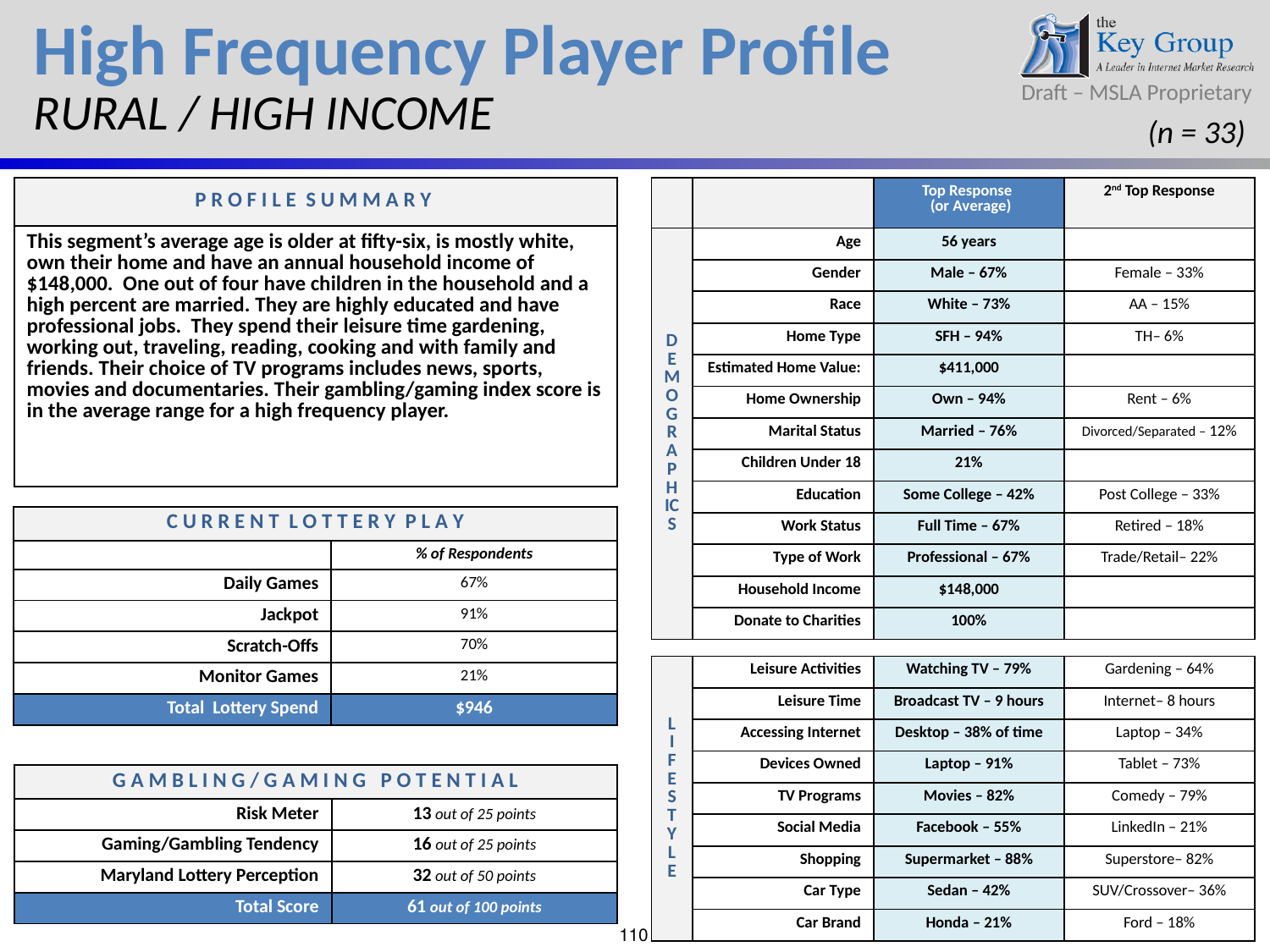

High Frequency Player Profile
RURAL / HIGH INCOME
(n = 33)
| P R O F I L E S U M M A R Y |
| --- |
| This segment’s average age is older at fifty-six, is mostly white, own their home and have an annual household income of $148,000. One out of four have children in the household and a high percent are married. They are highly educated and have professional jobs. They spend their leisure time gardening, working out, traveling, reading, cooking and with family and friends. Their choice of TV programs includes news, sports, movies and documentaries. Their gambling/gaming index score is in the average range for a high frequency player. |
|  |  | Top Response (or Average) | 2nd Top Response |
| --- | --- | --- | --- |
| DEMOGRAPHICS | Age | 56 years |  |
|  | Gender | Male – 67% | Female – 33% |
|  | Race | White – 73% | AA – 15% |
|  | Home Type | SFH – 94% | TH– 6% |
|  | Estimated Home Value: | $411,000 |  |
|  | Home Ownership | Own – 94% | Rent – 6% |
|  | Marital Status | Married – 76% | Divorced/Separated – 12% |
|  | Children Under 18 | 21% |  |
|  | Education | Some College – 42% | Post College – 33% |
|  | Work Status | Full Time – 67% | Retired – 18% |
|  | Type of Work | Professional – 67% | Trade/Retail– 22% |
|  | Household Income | $148,000 |  |
|  | Donate to Charities | 100% |  |
|  |  |  |  |
| L I F E S TY L E | Leisure Activities | Watching TV – 79% | Gardening – 64% |
|  | Leisure Time | Broadcast TV – 9 hours | Internet– 8 hours |
|  | Accessing Internet | Desktop – 38% of time | Laptop – 34% |
|  | Devices Owned | Laptop – 91% | Tablet – 73% |
|  | TV Programs | Movies – 82% | Comedy – 79% |
|  | Social Media | Facebook – 55% | LinkedIn – 21% |
|  | Shopping | Supermarket – 88% | Superstore– 82% |
|  | Car Type | Sedan – 42% | SUV/Crossover– 36% |
|  | Car Brand | Honda – 21% | Ford – 18% |
| C U R R E N T L O T T E R Y P L A Y |  |
| --- | --- |
|  | % of Respondents |
| Daily Games | 67% |
| Jackpot | 91% |
| Scratch-Offs | 70% |
| Monitor Games | 21% |
| Total Lottery Spend | $946 |
| G A M B L I N G / G A M I N G P O T E N T I A L |  |
| --- | --- |
| Risk Meter | 13 out of 25 points |
| Gaming/Gambling Tendency | 16 out of 25 points |
| Maryland Lottery Perception | 32 out of 50 points |
| Total Score | 61 out of 100 points |